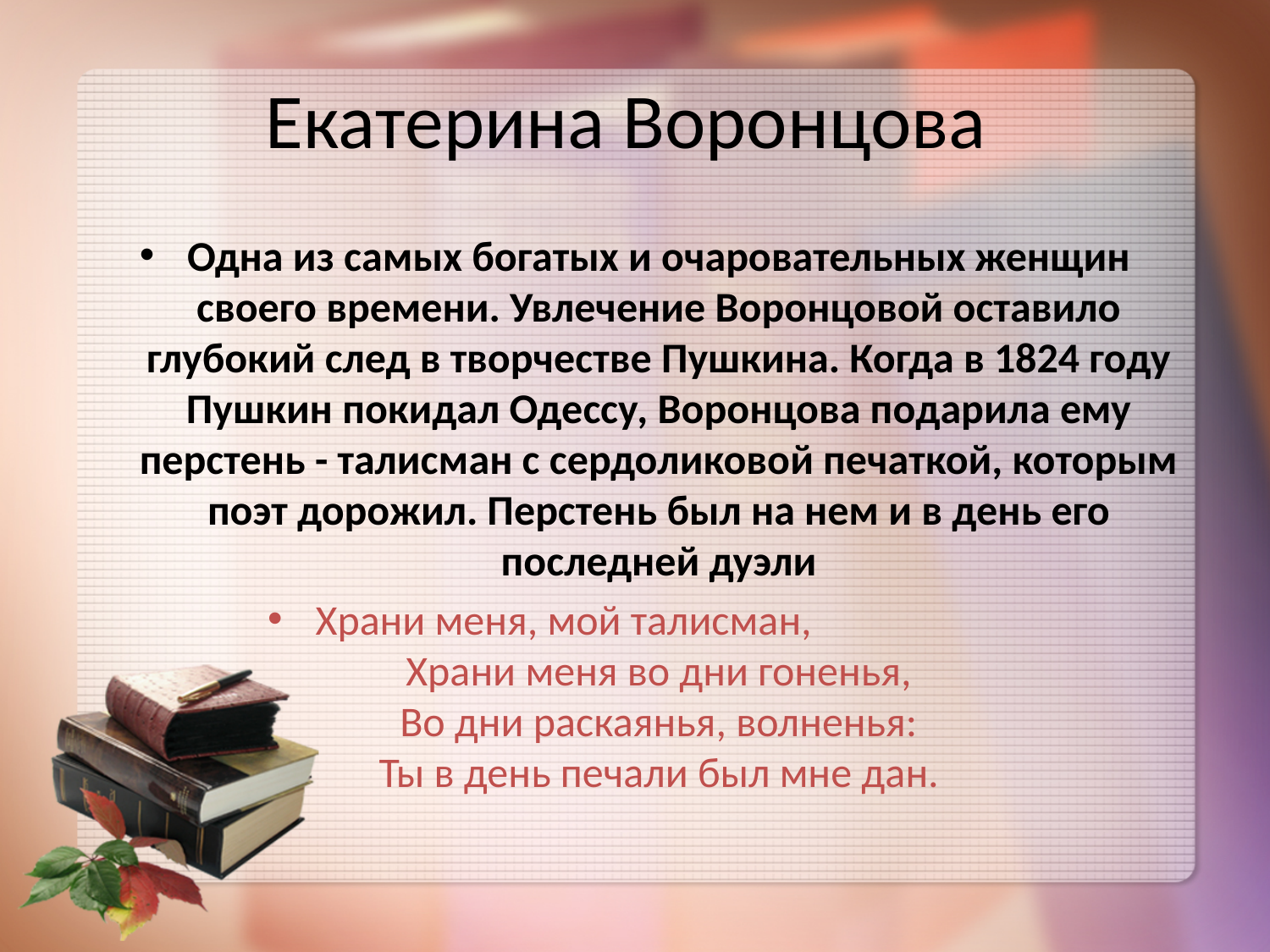

# Екатерина Воронцова
Одна из самых богатых и очаровательных женщин своего времени. Увлечение Воронцовой оставило глубокий след в творчестве Пушкина. Когда в 1824 году Пушкин покидал Одессу, Воронцова подарила ему перстень - талисман с сердоликовой печаткой, которым поэт дорожил. Перстень был на нем и в день его последней дуэли
Храни меня, мой талисман,
Храни меня во дни гоненья,
Во дни раскаянья, волненья:
Ты в день печали был мне дан.